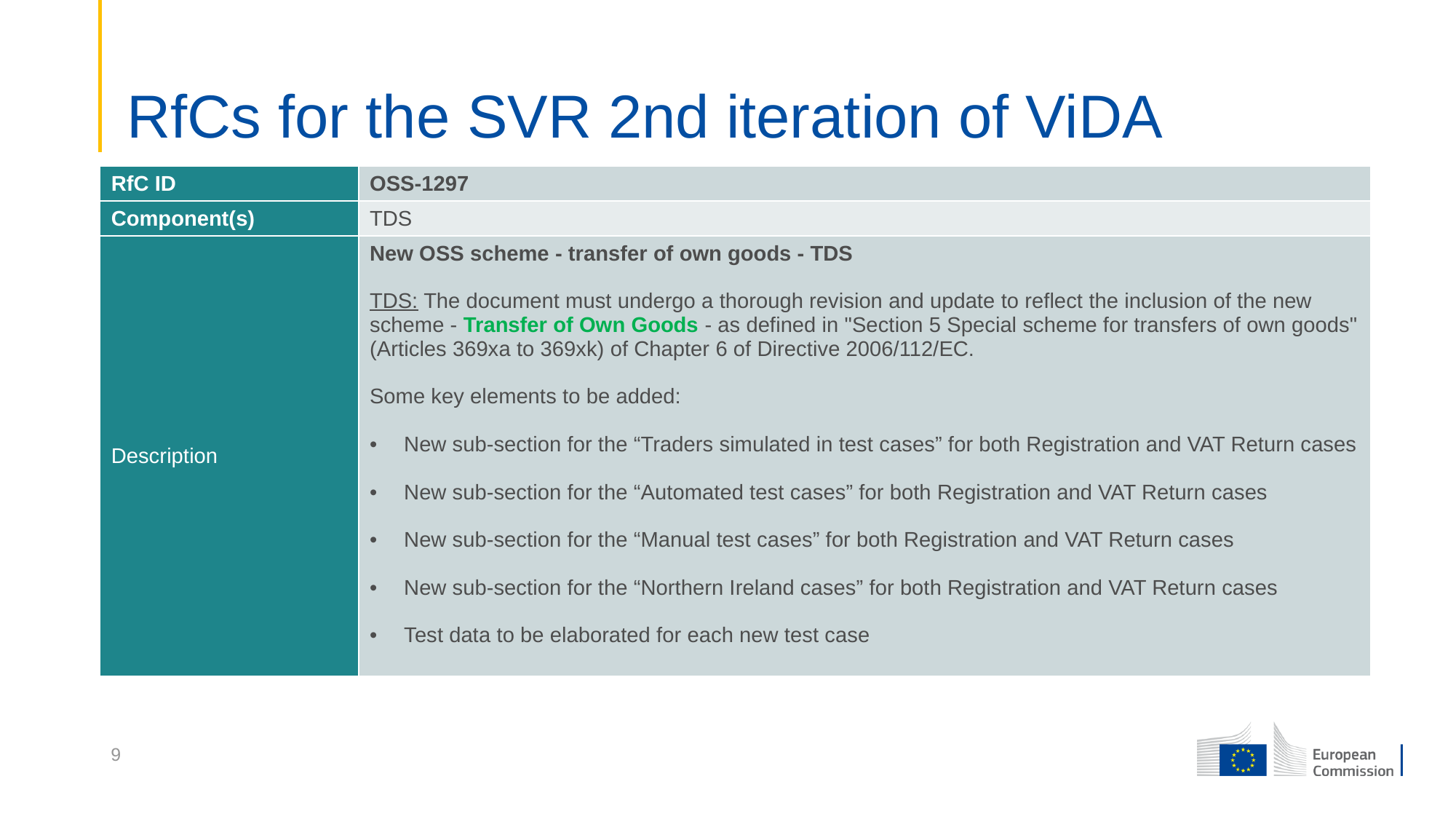

# RfCs for the SVR 2nd iteration of ViDA
| RfC ID | OSS-1297 |
| --- | --- |
| Component(s) | TDS |
| Description | New OSS scheme - transfer of own goods - TDS TDS: The document must undergo a thorough revision and update to reflect the inclusion of the new scheme - Transfer of Own Goods - as defined in "Section 5 Special scheme for transfers of own goods" (Articles 369xa to 369xk) of Chapter 6 of Directive 2006/112/EC. Some key elements to be added: New sub-section for the “Traders simulated in test cases” for both Registration and VAT Return cases New sub-section for the “Automated test cases” for both Registration and VAT Return cases New sub-section for the “Manual test cases” for both Registration and VAT Return cases New sub-section for the “Northern Ireland cases” for both Registration and VAT Return cases Test data to be elaborated for each new test case |
9